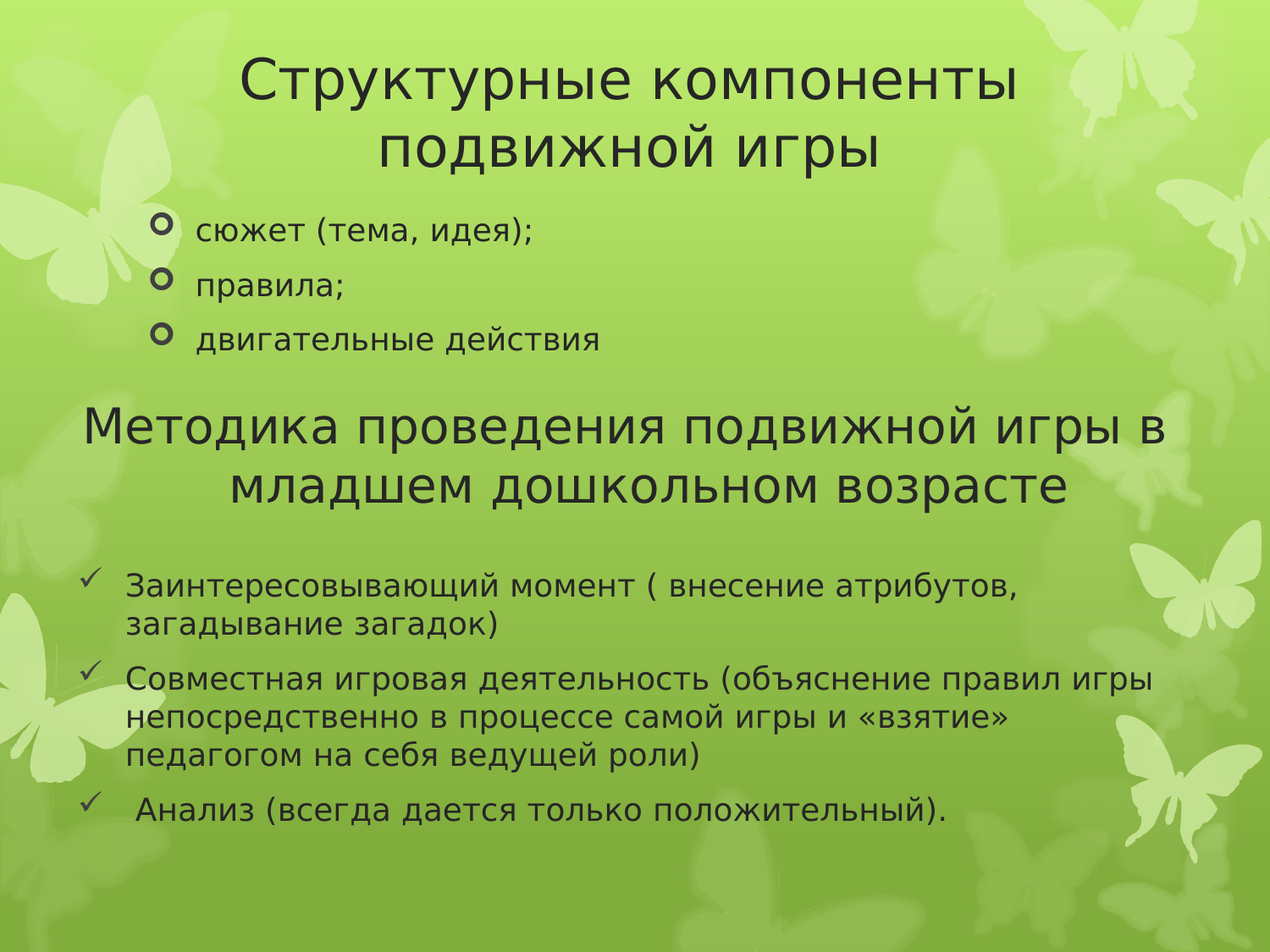

# Структурные компоненты подвижной игры
сюжет (тема, идея);
правила;
двигательные действия
Методика проведения подвижной игры в младшем дошкольном возрасте

Заинтересовывающий момент ( внесение атрибутов, загадывание загадок)
Совместная игровая деятельность (объяснение правил игры непосредственно в процессе самой игры и «взятие» педагогом на себя ведущей роли)
 Анализ (всегда дается только положительный).